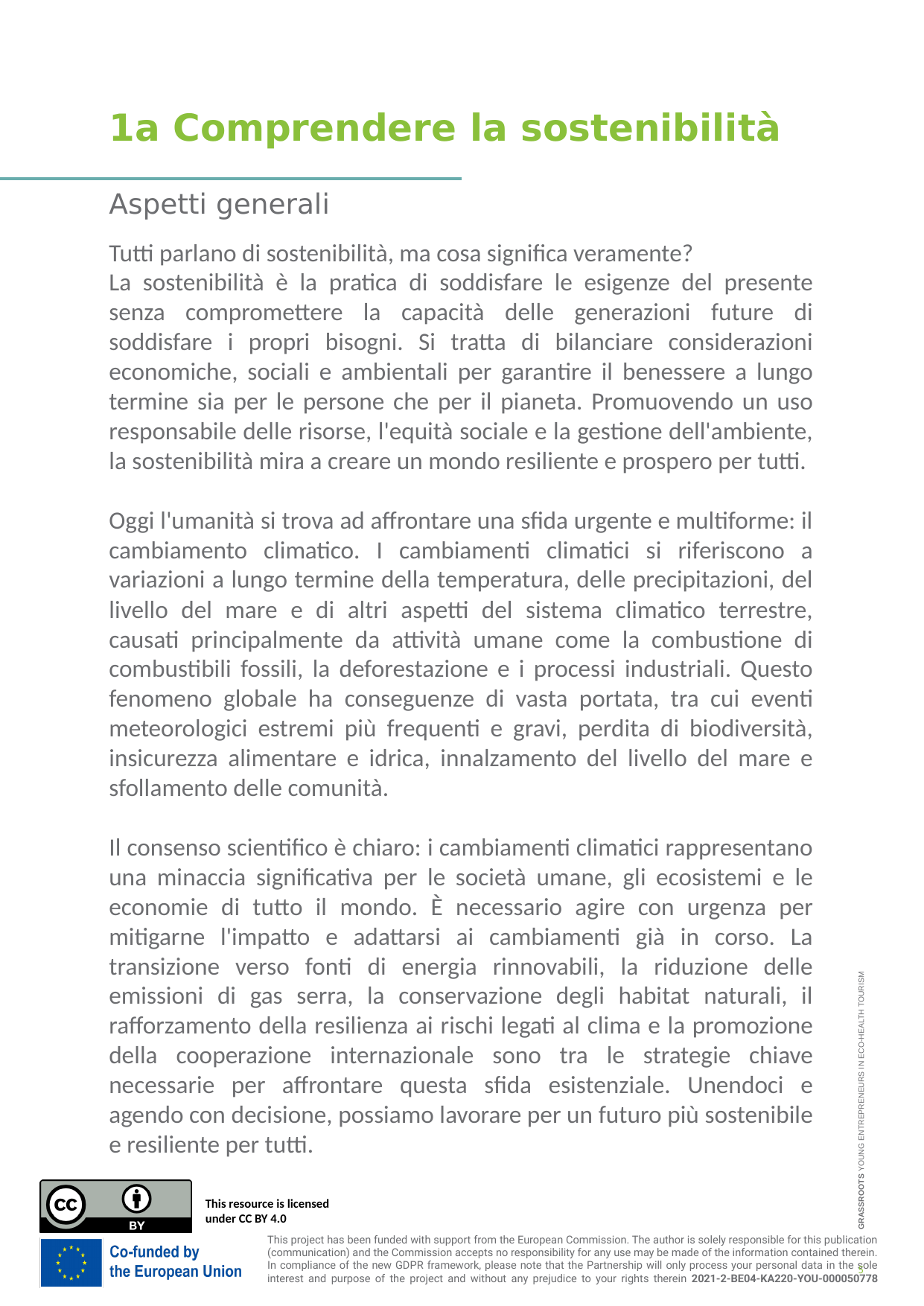

1a Comprendere la sostenibilità
Aspetti generali
Tutti parlano di sostenibilità, ma cosa significa veramente?
La sostenibilità è la pratica di soddisfare le esigenze del presente senza compromettere la capacità delle generazioni future di soddisfare i propri bisogni. Si tratta di bilanciare considerazioni economiche, sociali e ambientali per garantire il benessere a lungo termine sia per le persone che per il pianeta. Promuovendo un uso responsabile delle risorse, l'equità sociale e la gestione dell'ambiente, la sostenibilità mira a creare un mondo resiliente e prospero per tutti.

Oggi l'umanità si trova ad affrontare una sfida urgente e multiforme: il cambiamento climatico. I cambiamenti climatici si riferiscono a variazioni a lungo termine della temperatura, delle precipitazioni, del livello del mare e di altri aspetti del sistema climatico terrestre, causati principalmente da attività umane come la combustione di combustibili fossili, la deforestazione e i processi industriali. Questo fenomeno globale ha conseguenze di vasta portata, tra cui eventi meteorologici estremi più frequenti e gravi, perdita di biodiversità, insicurezza alimentare e idrica, innalzamento del livello del mare e sfollamento delle comunità.

Il consenso scientifico è chiaro: i cambiamenti climatici rappresentano una minaccia significativa per le società umane, gli ecosistemi e le economie di tutto il mondo. È necessario agire con urgenza per mitigarne l'impatto e adattarsi ai cambiamenti già in corso. La transizione verso fonti di energia rinnovabili, la riduzione delle emissioni di gas serra, la conservazione degli habitat naturali, il rafforzamento della resilienza ai rischi legati al clima e la promozione della cooperazione internazionale sono tra le strategie chiave necessarie per affrontare questa sfida esistenziale. Unendoci e agendo con decisione, possiamo lavorare per un futuro più sostenibile e resiliente per tutti.

5